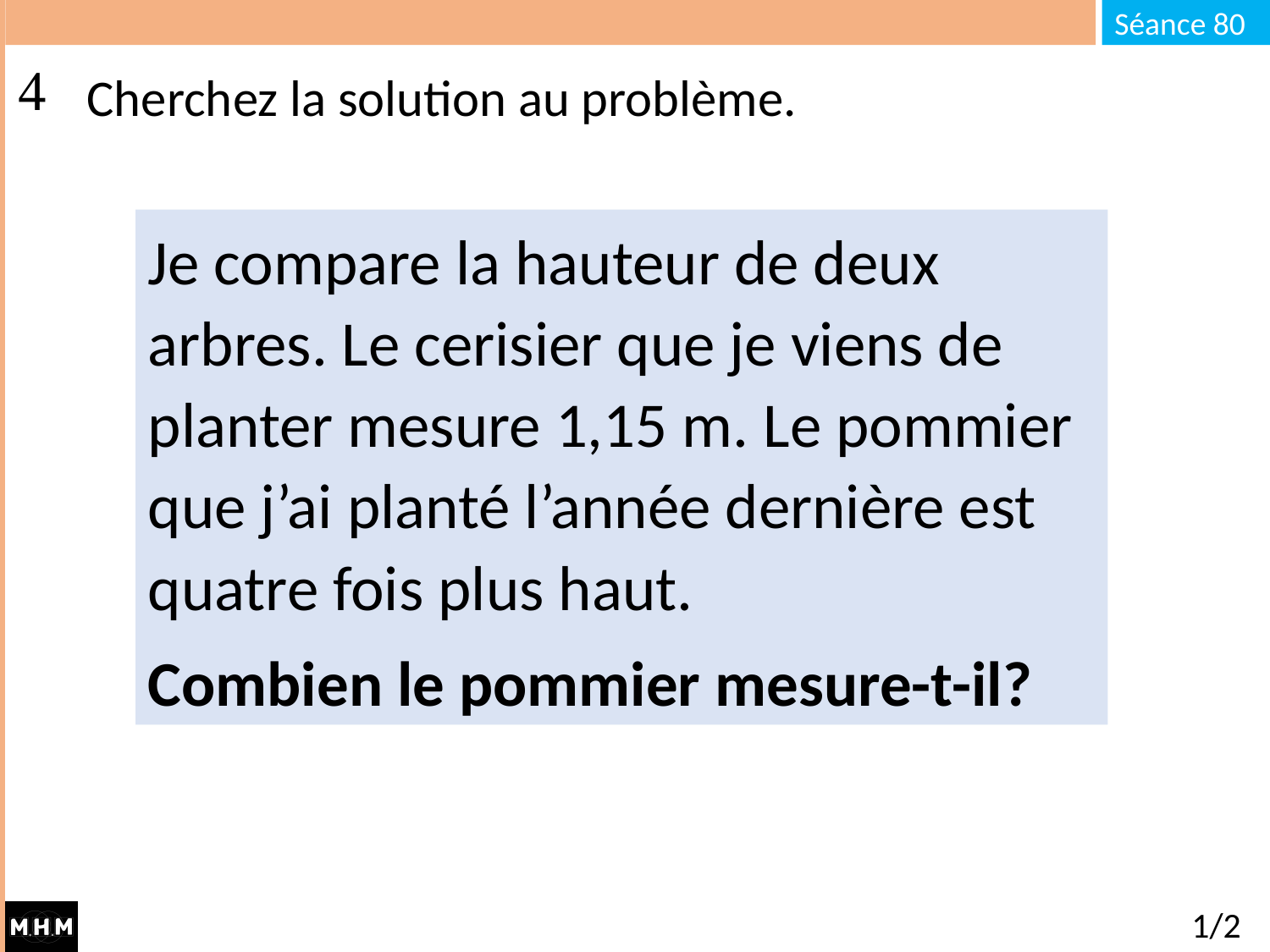

# Cherchez la solution au problème.
Je compare la hauteur de deux arbres. Le cerisier que je viens de planter mesure 1,15 m. Le pommier que j’ai planté l’année dernière est quatre fois plus haut.
Combien le pommier mesure-t-il?
1/2